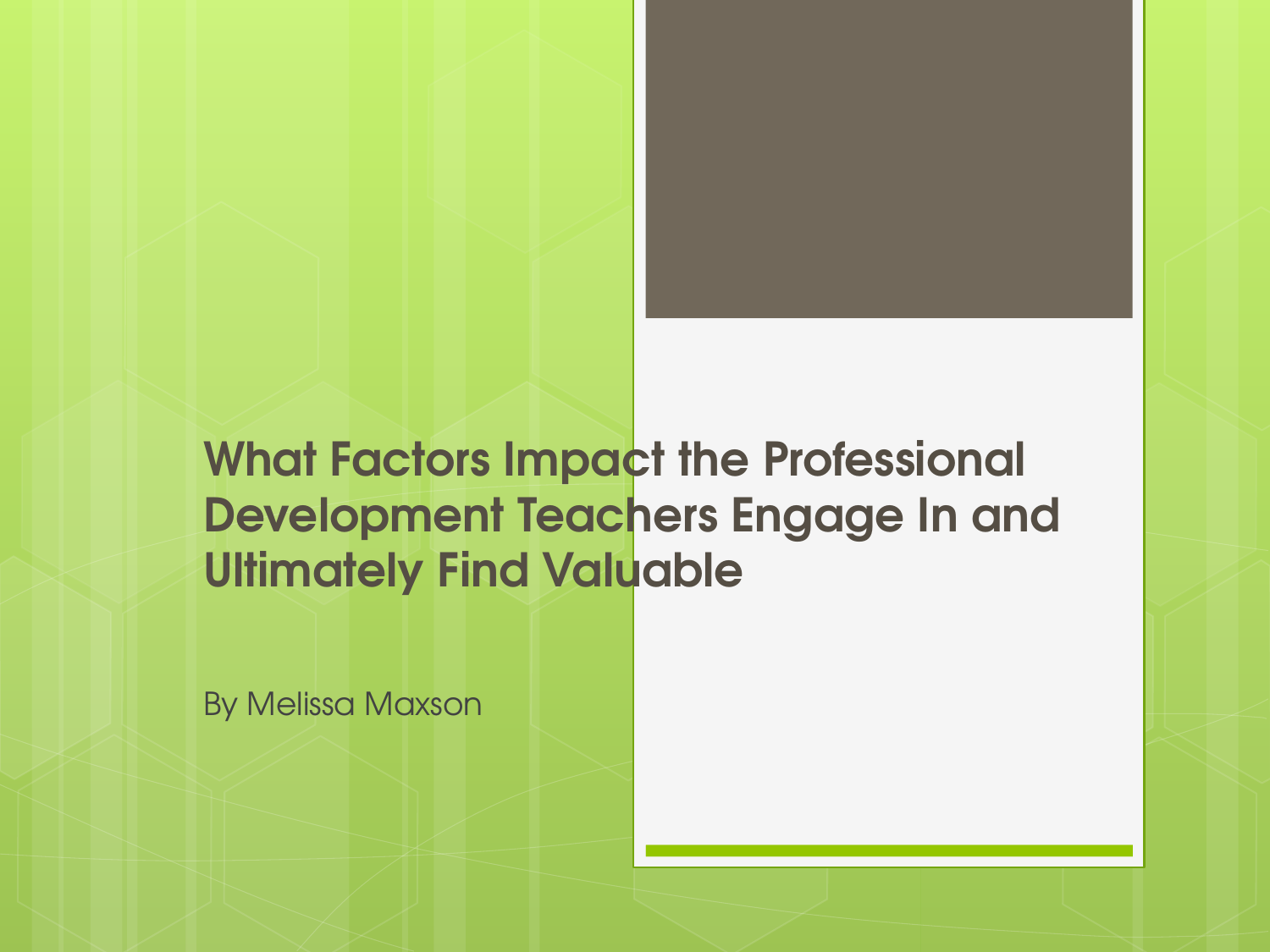

# What Factors Impact the Professional Development Teachers Engage In and Ultimately Find Valuable
By Melissa Maxson